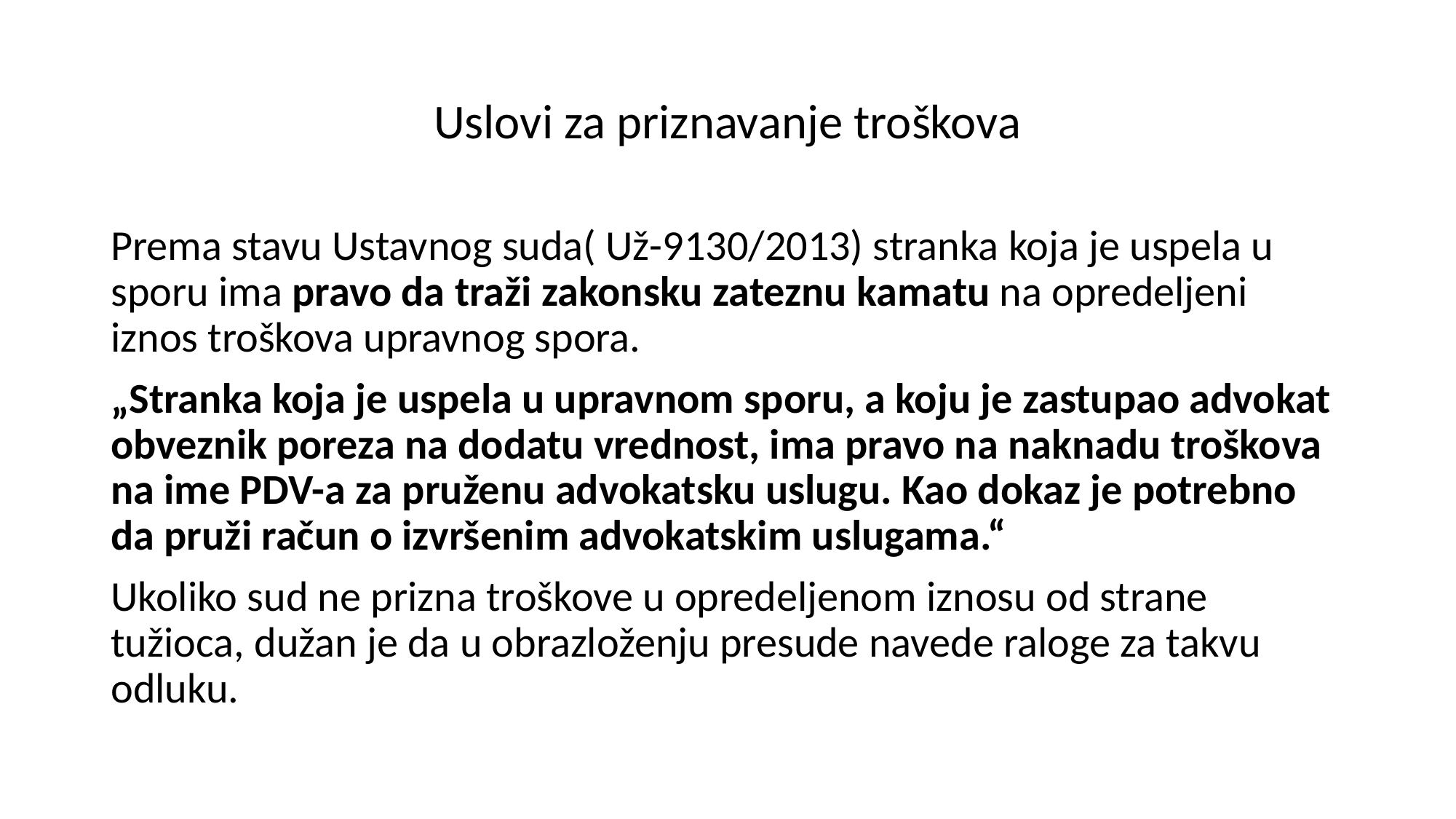

# Uslovi za priznavanje troškova
Prema stavu Ustavnog suda( Už-9130/2013) stranka koja je uspela u sporu ima pravo da traži zakonsku zateznu kamatu na opredeljeni iznos troškova upravnog spora.
„Stranka koja je uspela u upravnom sporu, a koju je zastupao advokat obveznik poreza na dodatu vrednost, ima pravo na naknadu troškova na ime PDV-a za pruženu advokatsku uslugu. Kao dokaz je potrebno da pruži račun o izvršenim advokatskim uslugama.“
Ukoliko sud ne prizna troškove u opredeljenom iznosu od strane tužioca, dužan je da u obrazloženju presude navede raloge za takvu odluku.